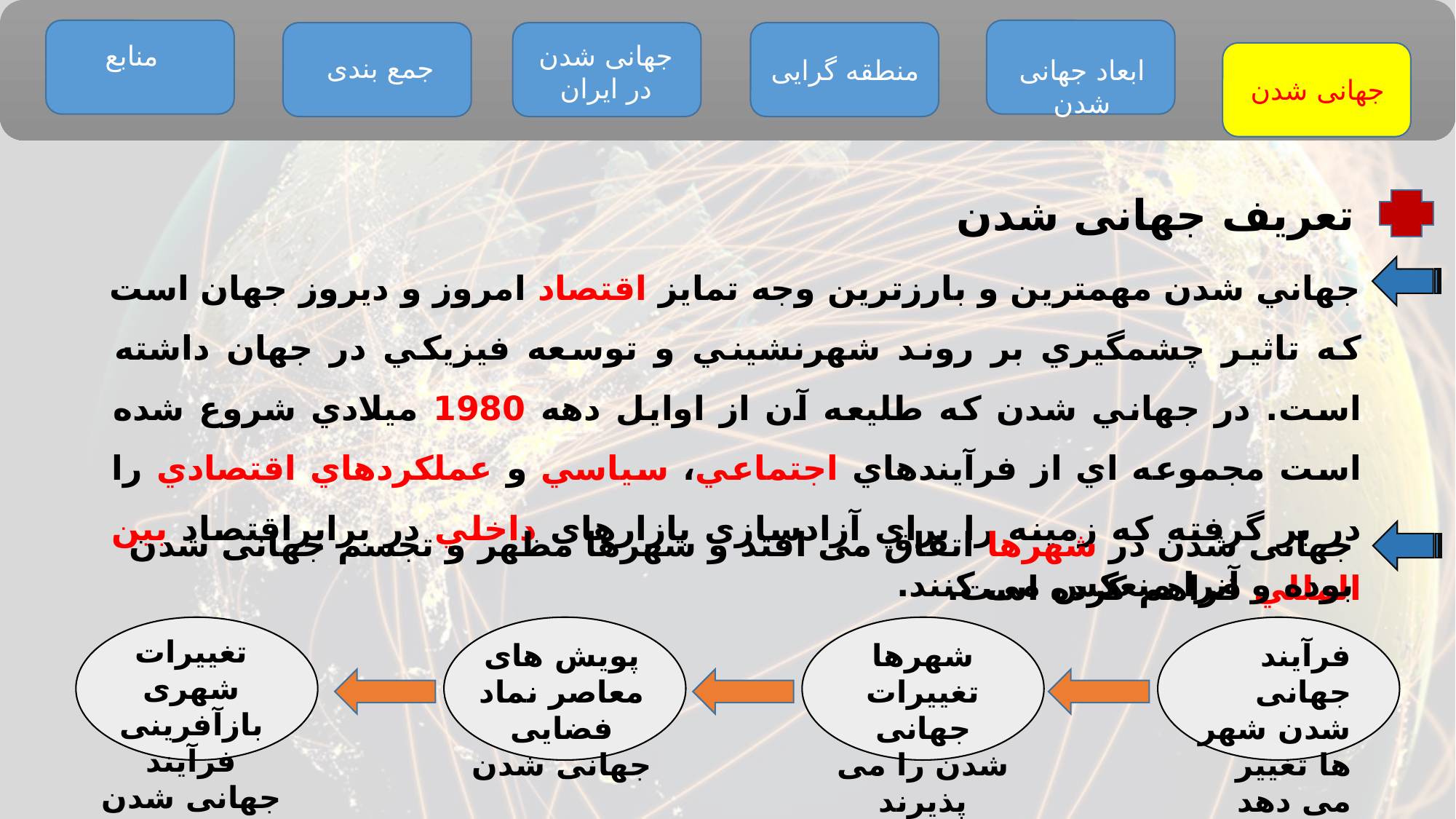

منابع
جهانی شدن در ایران

جمع بندی
منطقه گرایی
ابعاد جهانی شدن
جهانی شدن
تعریف جهانی شدن

جهاني شدن مهمترين و بارزترين وجه تمايز اقتصاد امروز و ديروز جهان است كه تاثير چشمگيري بر روند شهرنشيني و توسعه فيزيكي در جهان داشته است. در جهاني شدن كه طليعه آن از اوايل دهه 1980 ميلادي شروع شده است مجموعه اي از فرآيندهاي اجتماعي، سياسي و عملكردهاي اقتصادي را در بر گرفته كه زمينه را براي آزادسازي بازارهاي داخلي در برابراقتصاد بين المللي فراهم كرده است.

جهانی شدن در شهرها اتفاق می افتد و شهرها مظهر و تجسم جهانی شدن بوده و آنرا منعکس می کنند.

تغییرات شهری بازآفرینی فرآیند جهانی شدن است.
پویش های معاصر نماد فضایی جهانی شدن
شهرها تغییرات جهانی شدن را می پذیرند
فرآیند جهانی شدن شهر ها تغییر می دهد